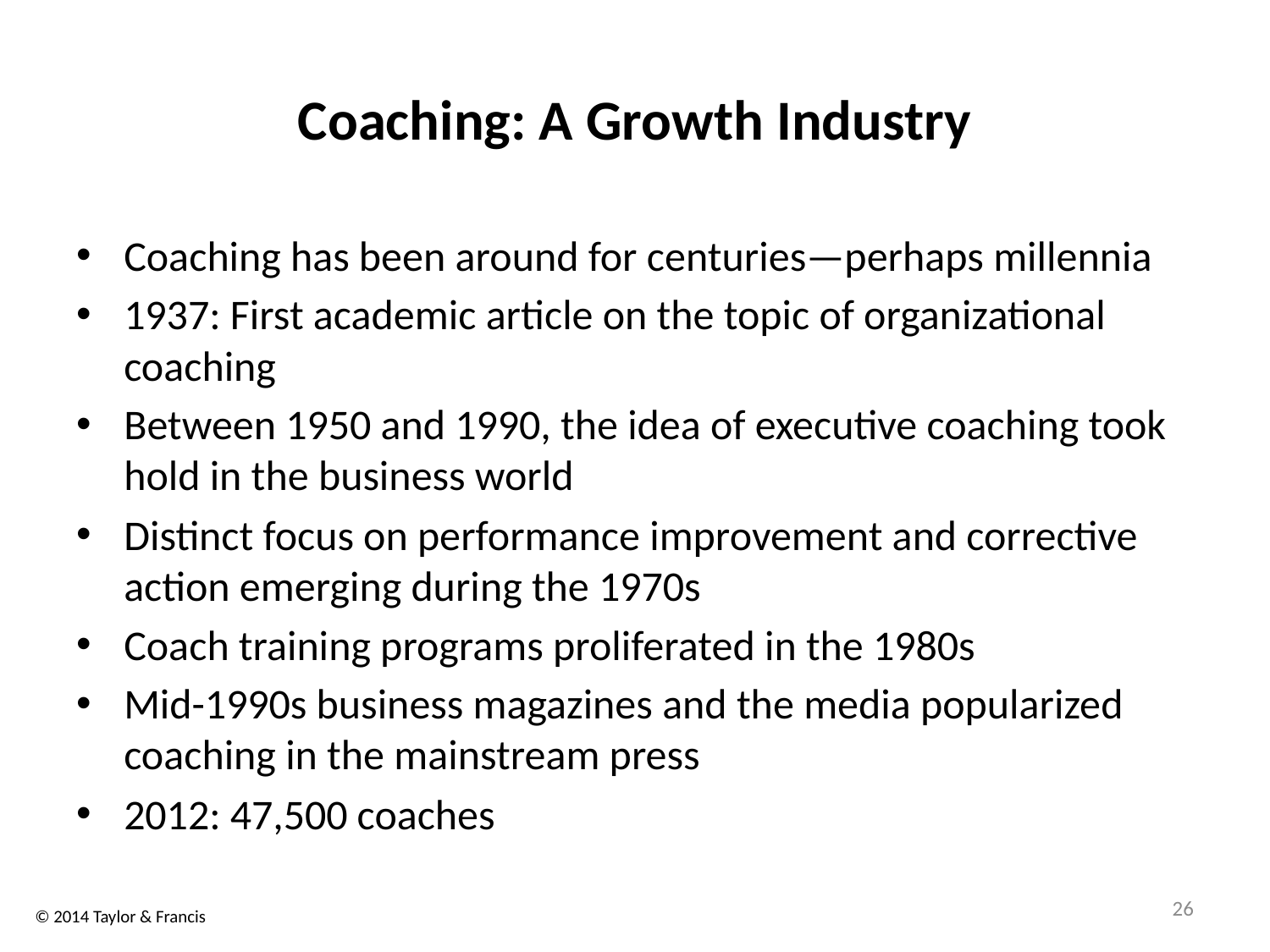

# Coaching: A Growth Industry
Coaching has been around for centuries—perhaps millennia
1937: First academic article on the topic of organizational coaching
Between 1950 and 1990, the idea of executive coaching took hold in the business world
Distinct focus on performance improvement and corrective action emerging during the 1970s
Coach training programs proliferated in the 1980s
Mid-1990s business magazines and the media popularized coaching in the mainstream press
2012: 47,500 coaches
26
© 2014 Taylor & Francis